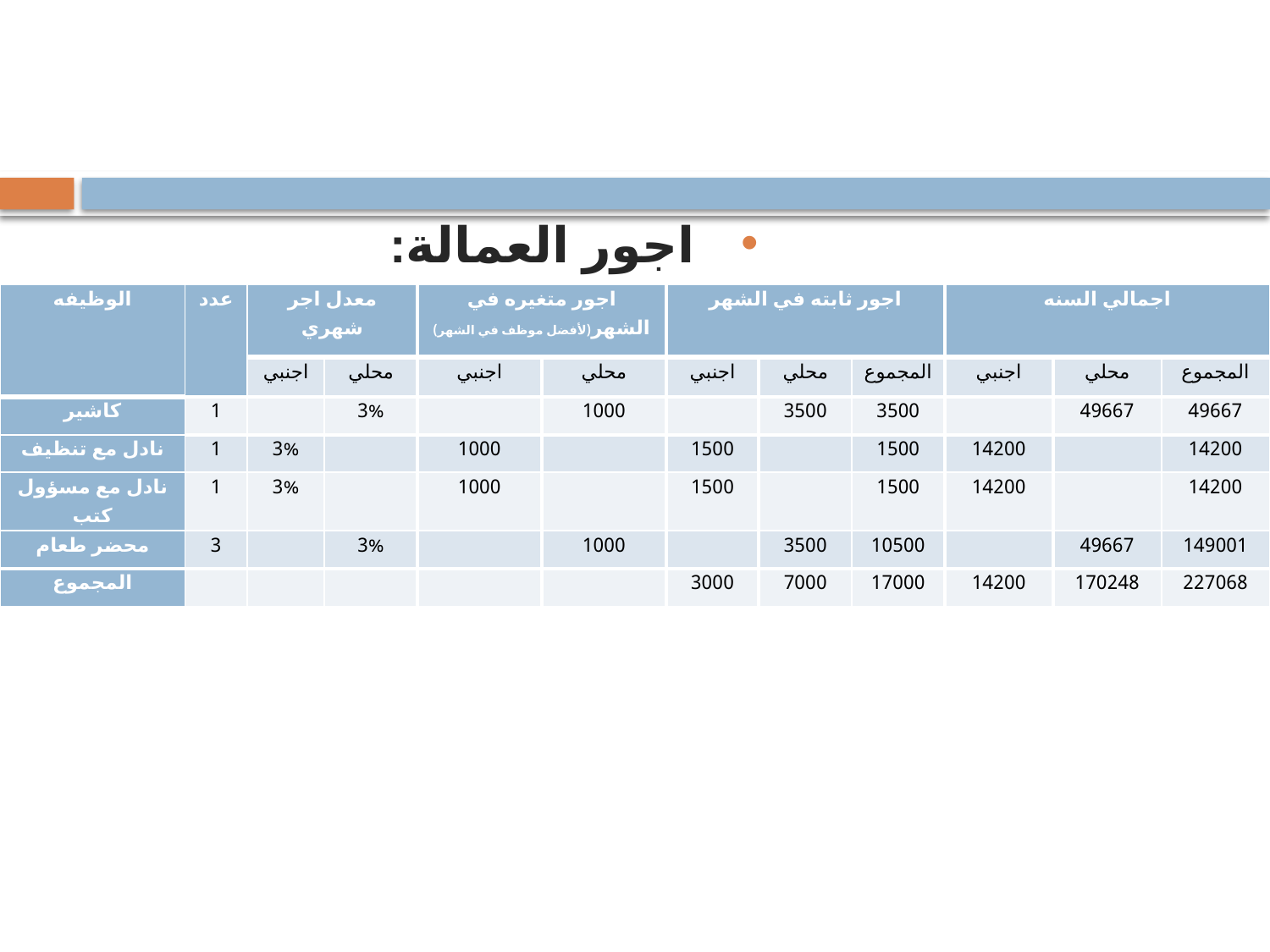

#
اجور العمالة:

| الوظيفه | عدد | معدل اجر شهري |  | اجور متغيره في الشهر(لأفضل موظف في الشهر) |  | اجور ثابته في الشهر |  |  | اجمالي السنه |  |  |
| --- | --- | --- | --- | --- | --- | --- | --- | --- | --- | --- | --- |
|  |  | اجنبي | محلي | اجنبي | محلي | اجنبي | محلي | المجموع | اجنبي | محلي | المجموع |
| كاشير | 1 |  | 3% |  | 1000 |  | 3500 | 3500 |  | 49667 | 49667 |
| نادل مع تنظيف | 1 | 3% |  | 1000 |  | 1500 |  | 1500 | 14200 |  | 14200 |
| نادل مع مسؤول كتب | 1 | 3% |  | 1000 |  | 1500 |  | 1500 | 14200 |  | 14200 |
| محضر طعام | 3 |  | 3% |  | 1000 |  | 3500 | 10500 |  | 49667 | 149001 |
| المجموع |  |  |  |  |  | 3000 | 7000 | 17000 | 14200 | 170248 | 227068 |